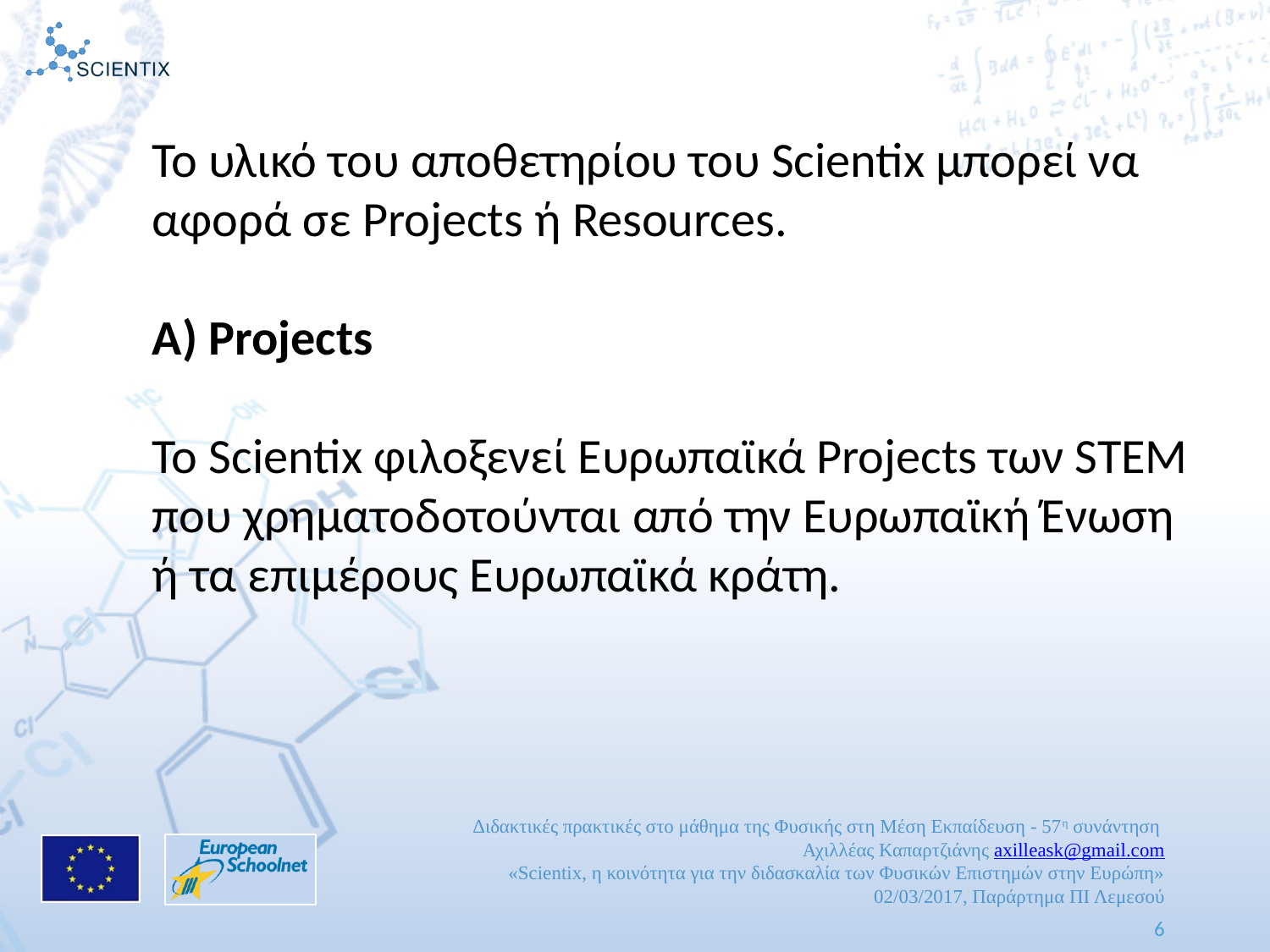

Το υλικό του αποθετηρίου του Scientix μπορεί να αφορά σε Projects ή Resources.

Α) Projects

Το Scientix φιλοξενεί Ευρωπαϊκά Projects των STEM που χρηματοδοτούνται από την Ευρωπαϊκή Ένωση ή τα επιμέρους Ευρωπαϊκά κράτη.